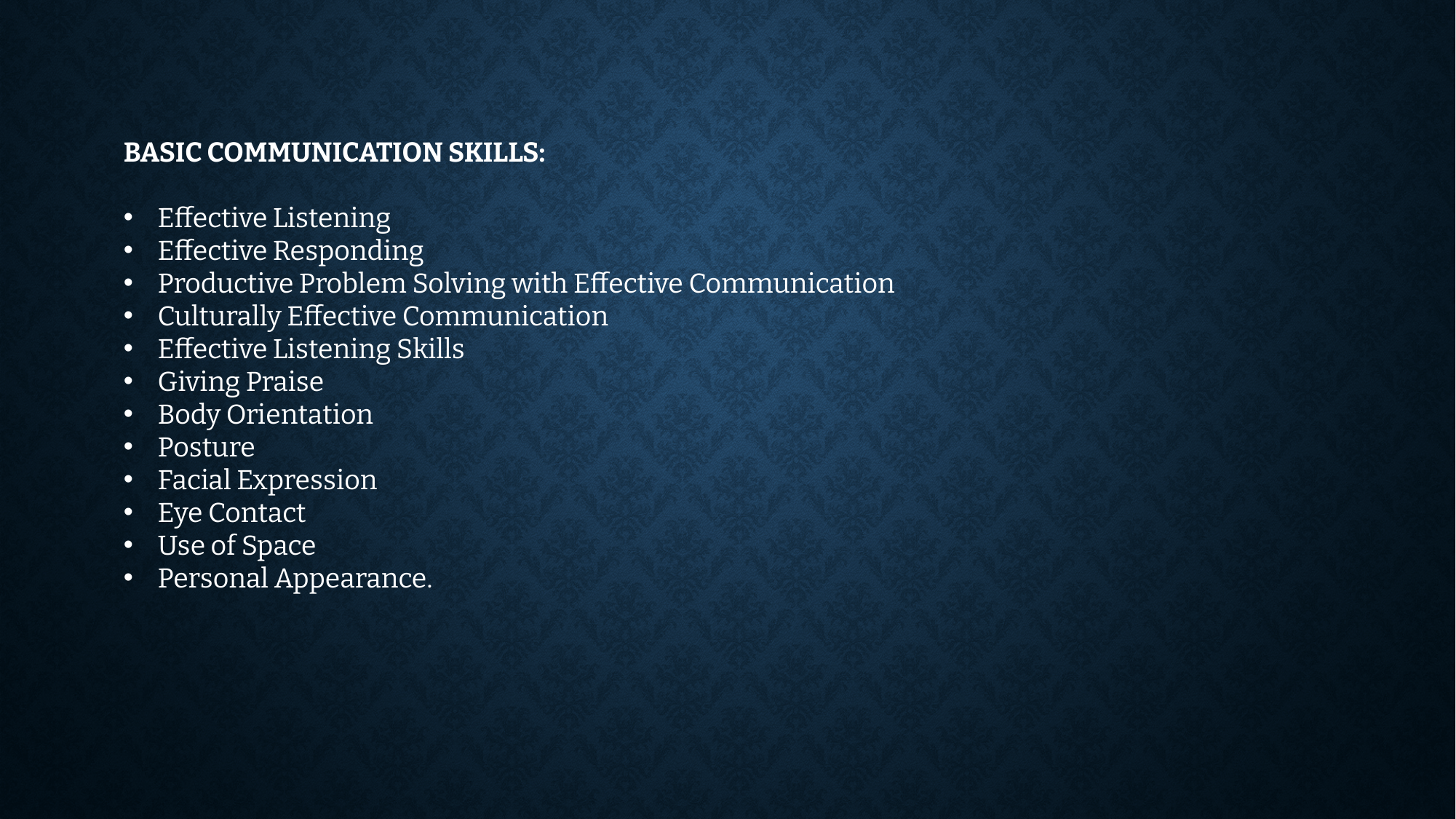

BASIC COMMUNICATION SKILLS:

Effective Listening
Effective Responding
Productive Problem Solving with Effective Communication
Culturally Effective Communication
Effective Listening Skills
Giving Praise
Body Orientation
Posture
Facial Expression
Eye Contact
Use of Space
Personal Appearance.